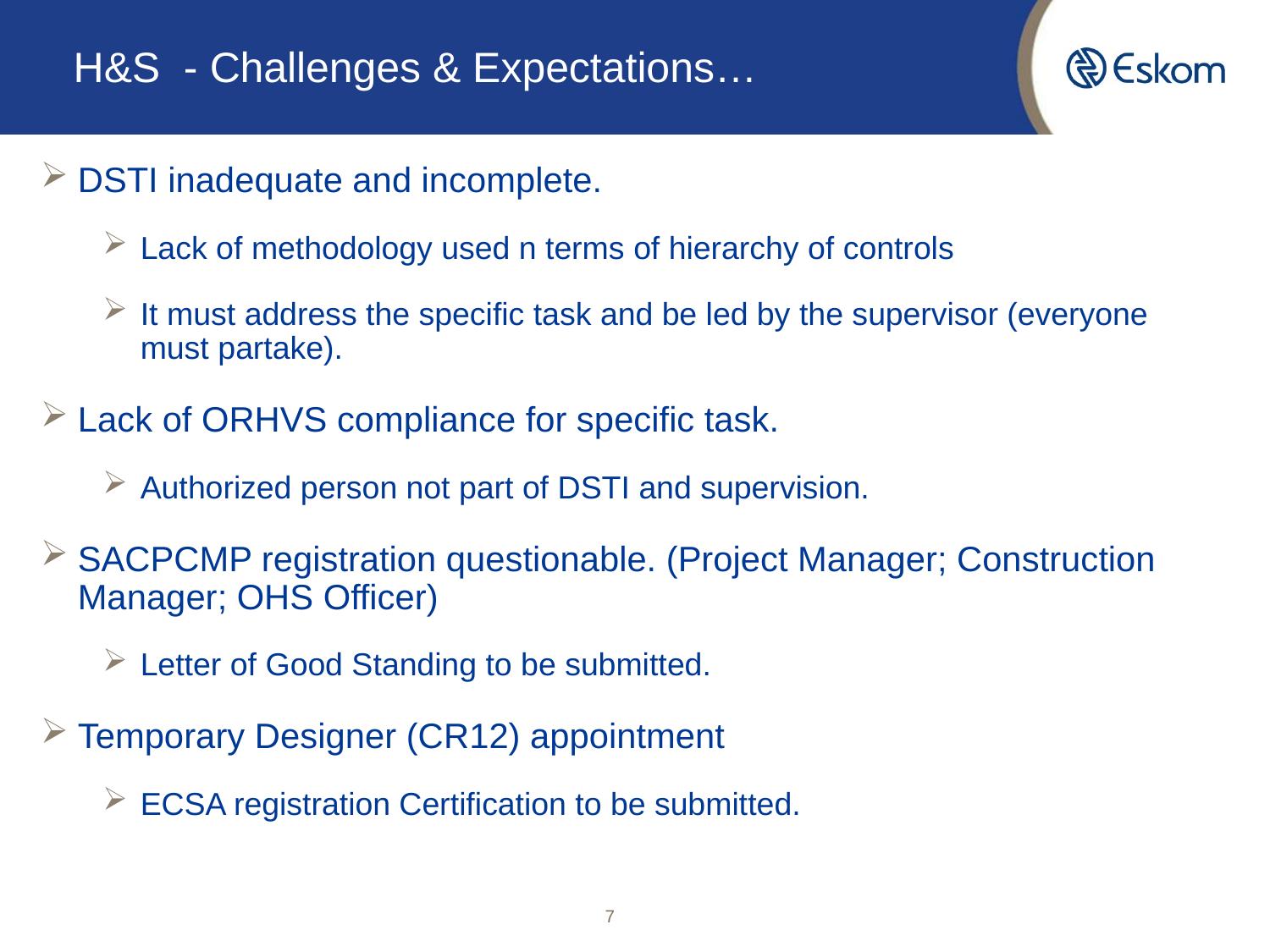

# H&S  - Challenges & Expectations…
DSTI inadequate and incomplete.
Lack of methodology used n terms of hierarchy of controls
It must address the specific task and be led by the supervisor (everyone must partake).
Lack of ORHVS compliance for specific task.
Authorized person not part of DSTI and supervision.
SACPCMP registration questionable. (Project Manager; Construction Manager; OHS Officer)
Letter of Good Standing to be submitted.
Temporary Designer (CR12) appointment
ECSA registration Certification to be submitted.

7